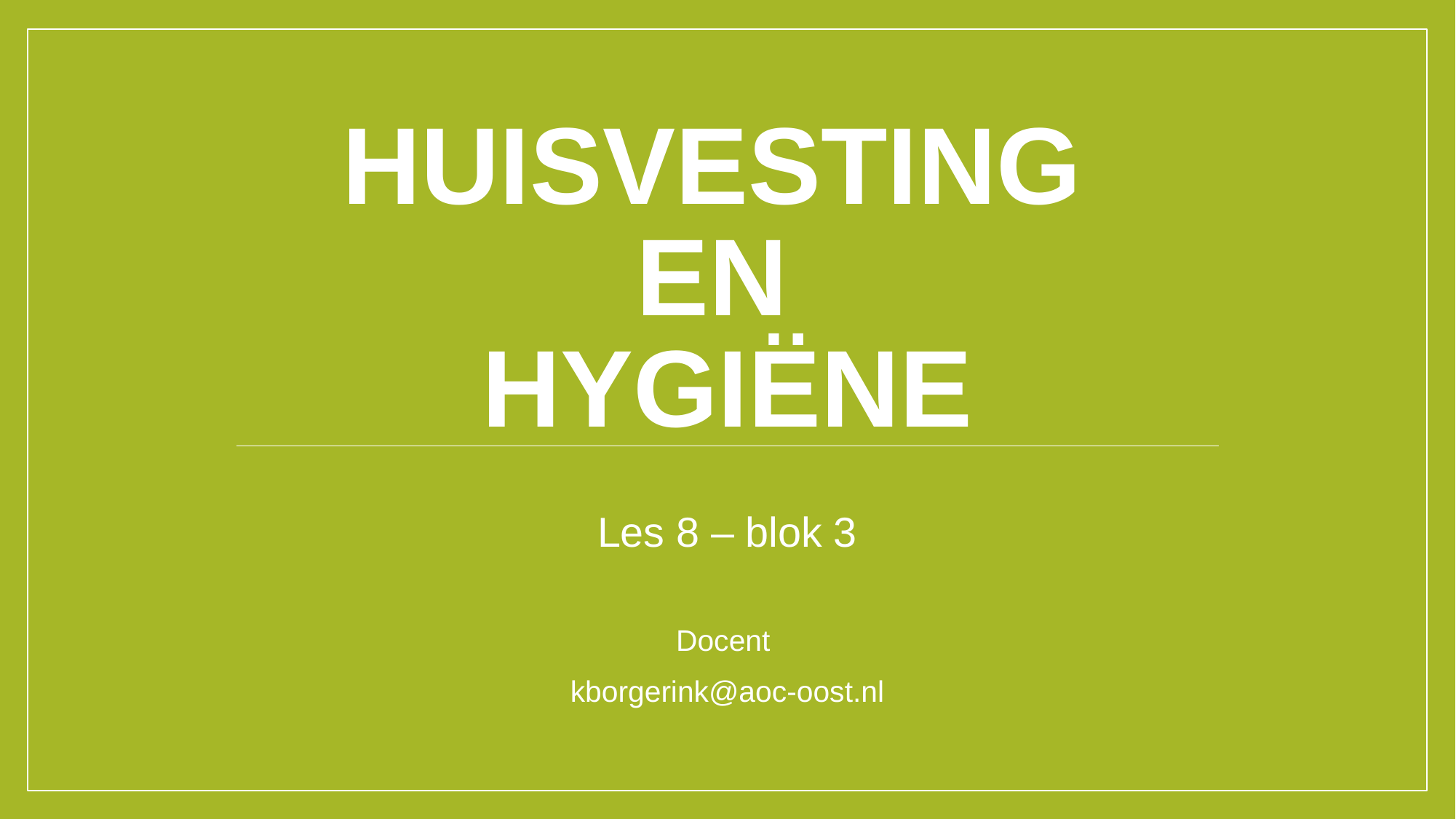

# Huisvesting en Hygiëne
Les 8 – blok 3

Docent
kborgerink@aoc-oost.nl